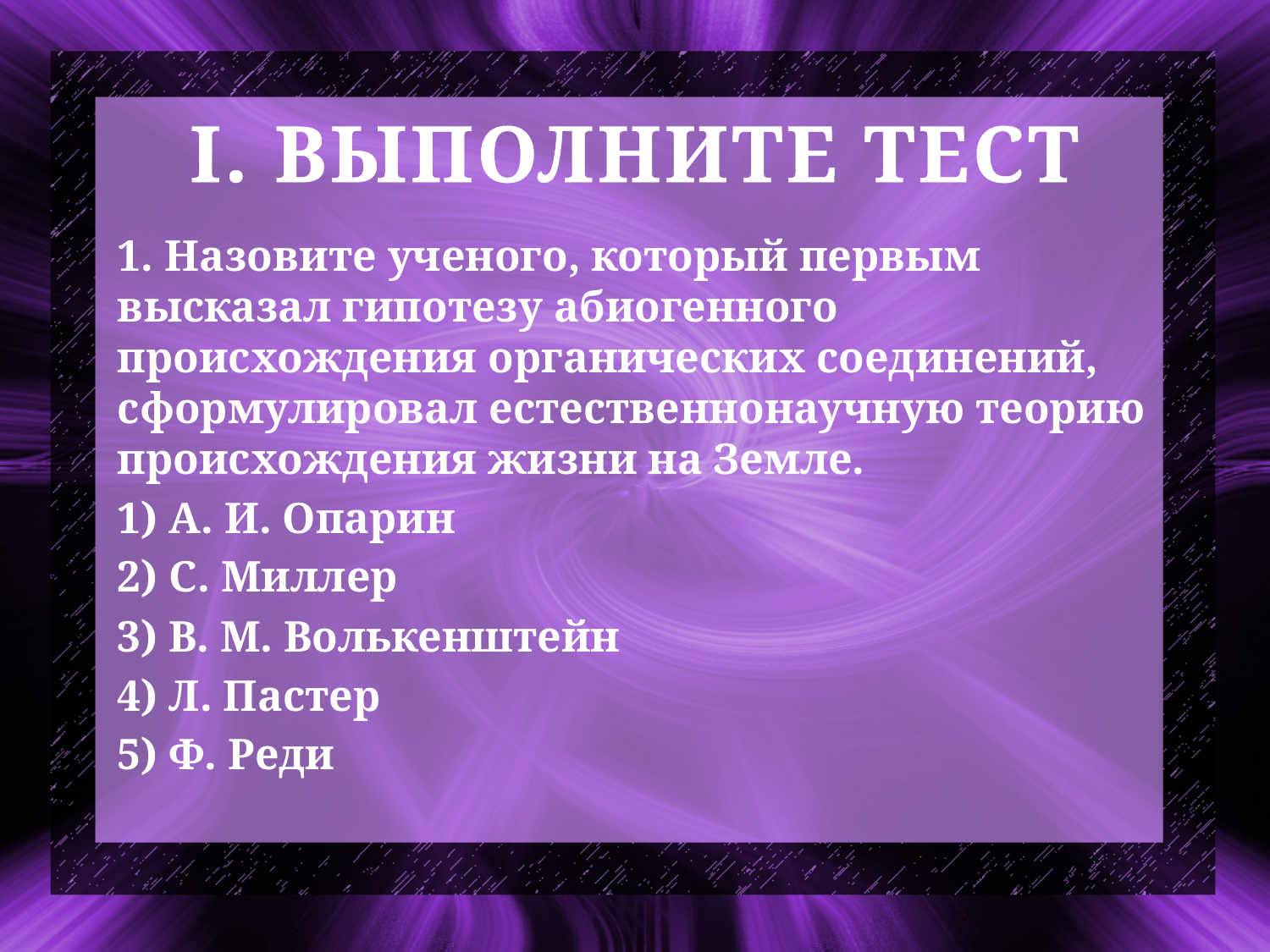

# I. ВЫПОЛНИТЕ ТЕСТ
1. Назовите ученого, который первым высказал гипотезу абиогенного происхождения органических соединений, сформулировал естественнонаучную теорию происхождения жизни на Земле.
1) А. И. Опарин
2) С. Миллер
3) В. М. Волькенштейн
4) Л. Пастер
5) Ф. Реди